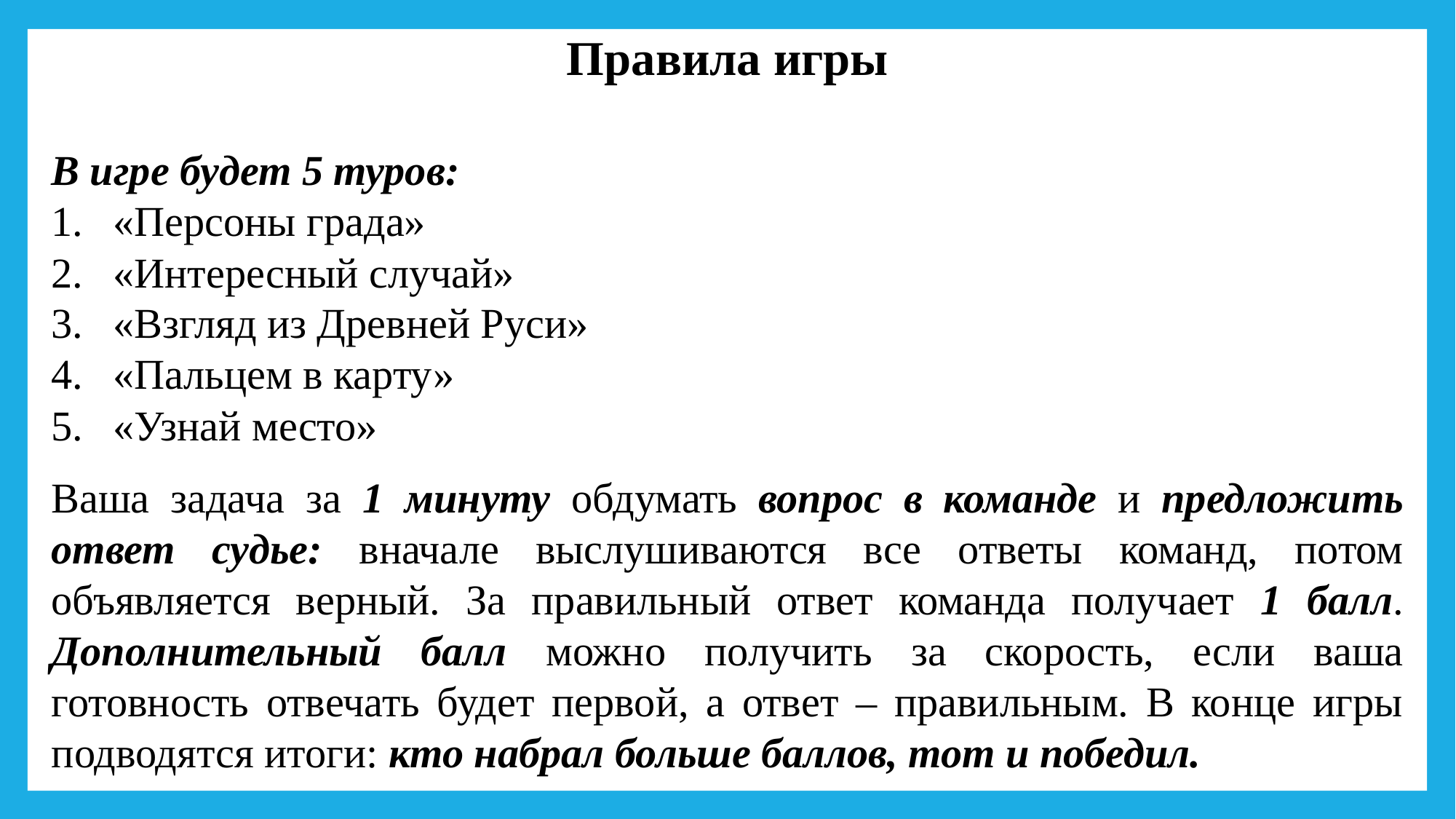

Правила игры
В игре будет 5 туров:
«Персоны града»
«Интересный случай»
«Взгляд из Древней Руси»
«Пальцем в карту»
«Узнай место»
Ваша задача за 1 минуту обдумать вопрос в команде и предложить ответ судье: вначале выслушиваются все ответы команд, потом объявляется верный. За правильный ответ команда получает 1 балл. Дополнительный балл можно получить за скорость, если ваша готовность отвечать будет первой, а ответ – правильным. В конце игры подводятся итоги: кто набрал больше баллов, тот и победил.